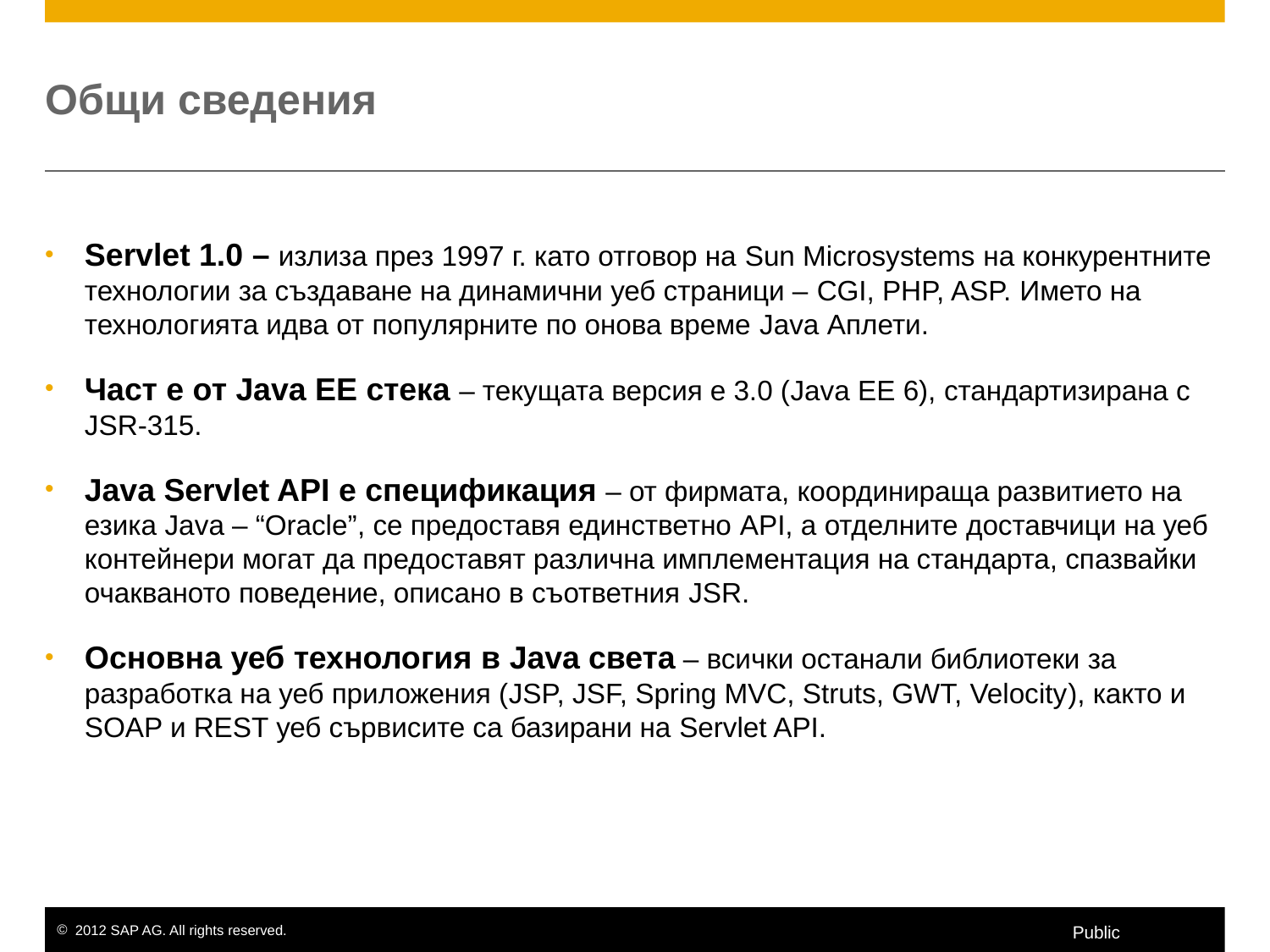

# Общи сведения
Servlet 1.0 – излиза през 1997 г. като отговор на Sun Microsystems на конкурентните технологии за създаване на динамични уеб страници – CGI, PHP, ASP. Името на технологията идва от популярните по онова време Java Аплети.
Част е от Java EE стека – текущата версия е 3.0 (Java EE 6), стандартизирана с JSR-315.
Java Servlet API е спецификация – от фирмата, координираща развитието на езика Java – “Oracle”, се предоставя единстветно API, a отделните доставчици на уеб контейнери могат да предоставят различна имплементация на стандарта, спазвайки очакваното поведение, описано в съответния JSR.
Основна уеб технология в Java света – всички останали библиотеки за разработка на уеб приложения (JSP, JSF, Spring MVC, Struts, GWT, Velocity), както и SOAP и REST уеб сървисите са базирани на Servlet API.